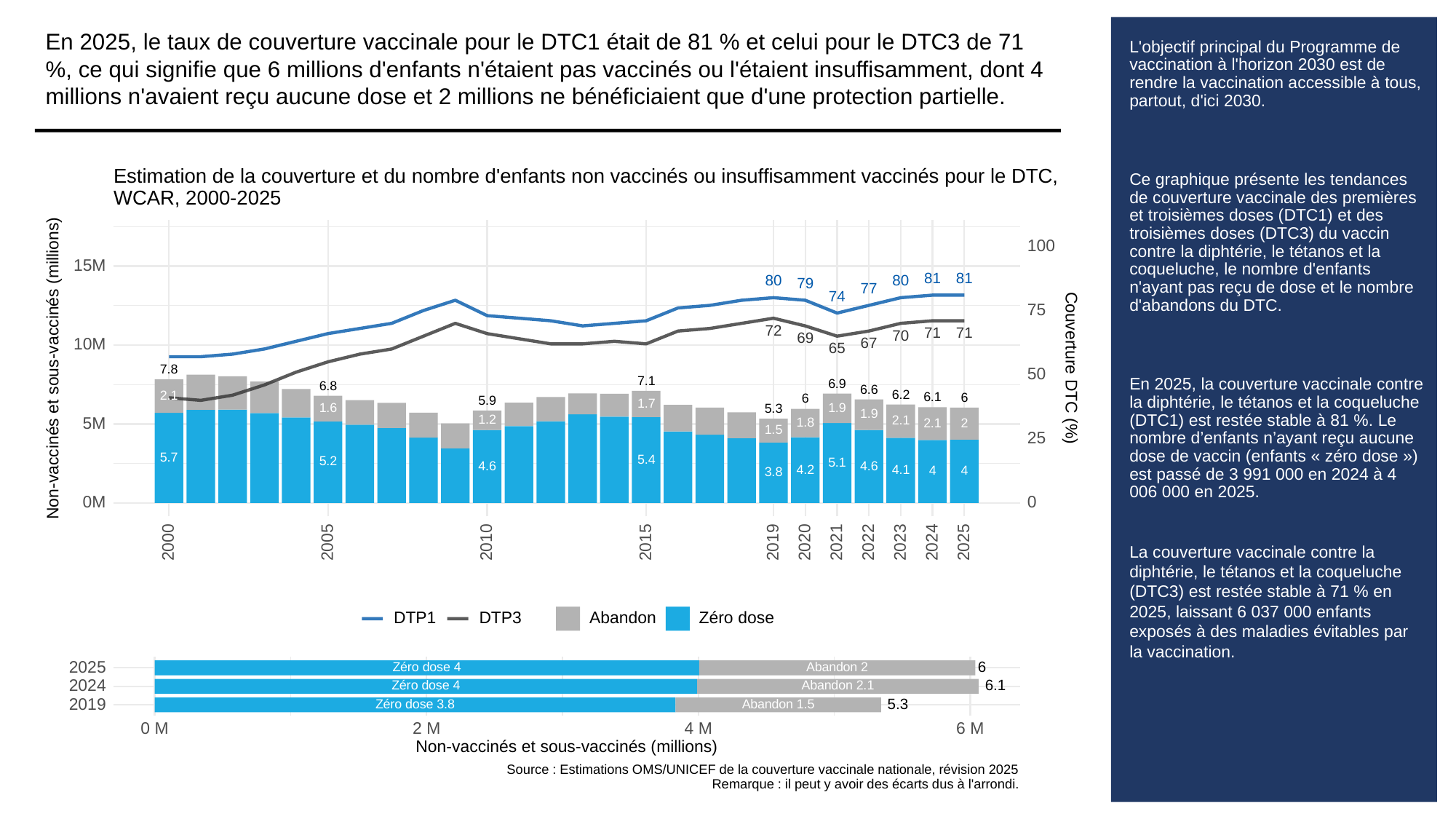

En 2025, le taux de couverture vaccinale pour le DTC1 était de 81 % et celui pour le DTC3 de 71 %, ce qui signifie que 6 millions d'enfants n'étaient pas vaccinés ou l'étaient insuffisamment, dont 4 millions n'avaient reçu aucune dose et 2 millions ne bénéficiaient que d'une protection partielle.
# L'objectif principal du Programme de vaccination à l'horizon 2030 est de rendre la vaccination accessible à tous, partout, d'ici 2030.

Ce graphique présente les tendances de couverture vaccinale des premières et troisièmes doses (DTC1) et des troisièmes doses (DTC3) du vaccin contre la diphtérie, le tétanos et la coqueluche, le nombre d'enfants n'ayant pas reçu de dose et le nombre d'abandons du DTC.

En 2025, la couverture vaccinale contre la diphtérie, le tétanos et la coqueluche (DTC1) est restée stable à 81 %. Le nombre d’enfants n’ayant reçu aucune dose de vaccin (enfants « zéro dose ») est passé de 3 991 000 en 2024 à 4 006 000 en 2025.

La couverture vaccinale contre la diphtérie, le tétanos et la coqueluche (DTC3) est restée stable à 71 % en 2025, laissant 6 037 000 enfants exposés à des maladies évitables par la vaccination.

Estimation de la couverture et du nombre d'enfants non vaccinés ou insuffisamment vaccinés pour le DTC,
WCAR, 2000-2025

100
15M

81
81
80
80
79
77
74

75

72
71
71
70
69
67
10M
65

Non-vaccinés et sous-vaccinés (millions)
Couverture DTC (%)
7.8
50

7.1

6.9

6.8

6.6

6.2

2.1
6.1

6

6

5.9

1.7

1.9
1.6

5.3

1.9

1.2
2.1

5M
1.8

2.1
2

1.5

25

5.7
5.4
5.2
5.1
4.6
4.6

4.2
4.1
4
4
3.8
0M
0

2023
2000
2005
2010
2015
2019
2020
2021
2022
2024
2025

DTP3
Zéro dose
Abandon
DTP1

2025
6
Zéro dose 4
Abandon 2

2024
6.1
Zéro dose 4
Abandon 2.1

2019
5.3
Zéro dose 3.8
Abandon 1.5

0 M
6 M
2 M
4 M
Non-vaccinés et sous-vaccinés (millions)
Source : Estimations OMS/UNICEF de la couverture vaccinale nationale, révision 2025
Remarque : il peut y avoir des écarts dus à l'arrondi.